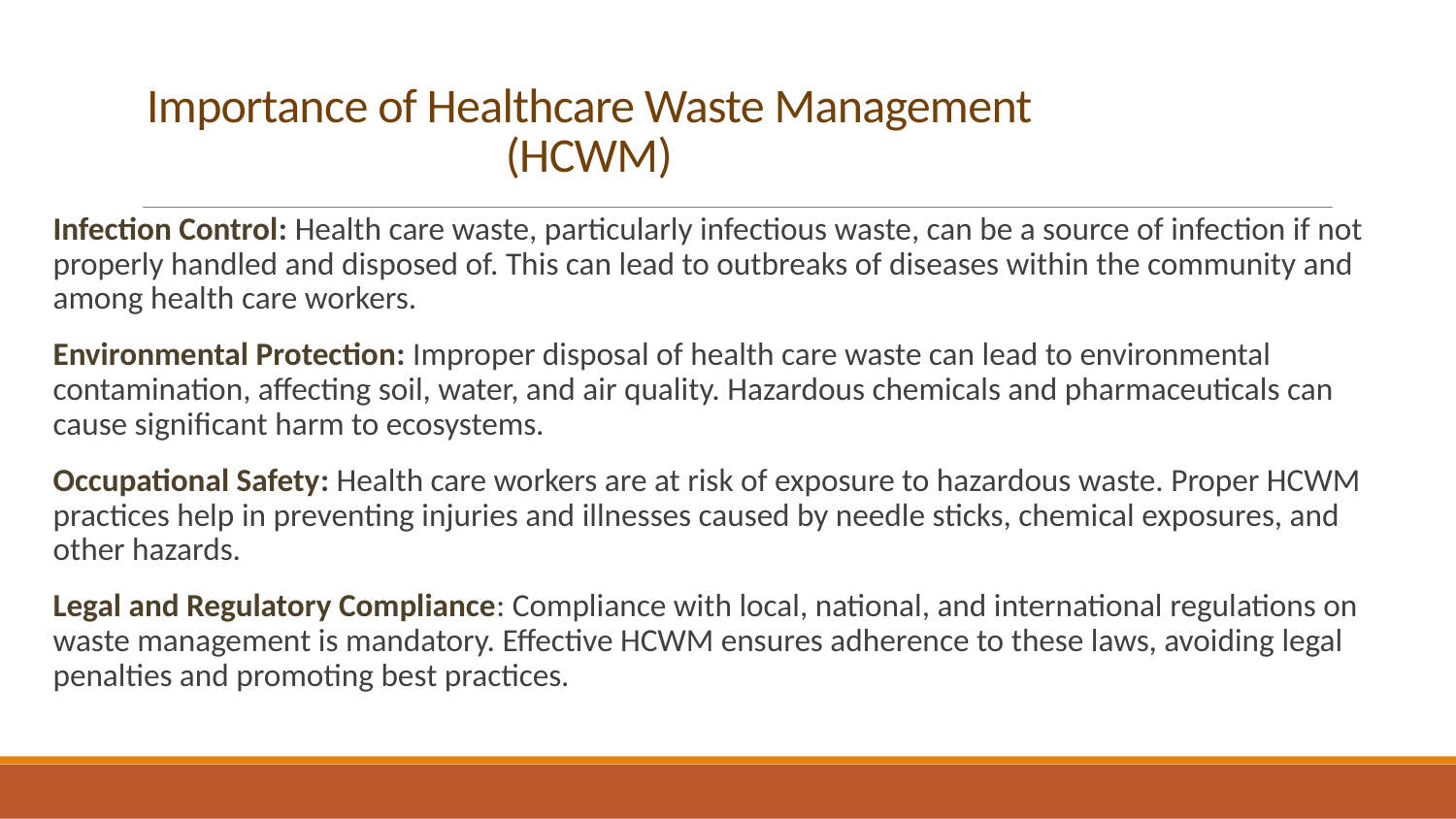

# Importance of Healthcare Waste Management (HCWM)
Infection Control: Health care waste, particularly infectious waste, can be a source of infection if not properly handled and disposed of. This can lead to outbreaks of diseases within the community and among health care workers.
Environmental Protection: Improper disposal of health care waste can lead to environmental contamination, affecting soil, water, and air quality. Hazardous chemicals and pharmaceuticals can cause significant harm to ecosystems.
Occupational Safety: Health care workers are at risk of exposure to hazardous waste. Proper HCWM practices help in preventing injuries and illnesses caused by needle sticks, chemical exposures, and other hazards.
Legal and Regulatory Compliance: Compliance with local, national, and international regulations on waste management is mandatory. Effective HCWM ensures adherence to these laws, avoiding legal penalties and promoting best practices.